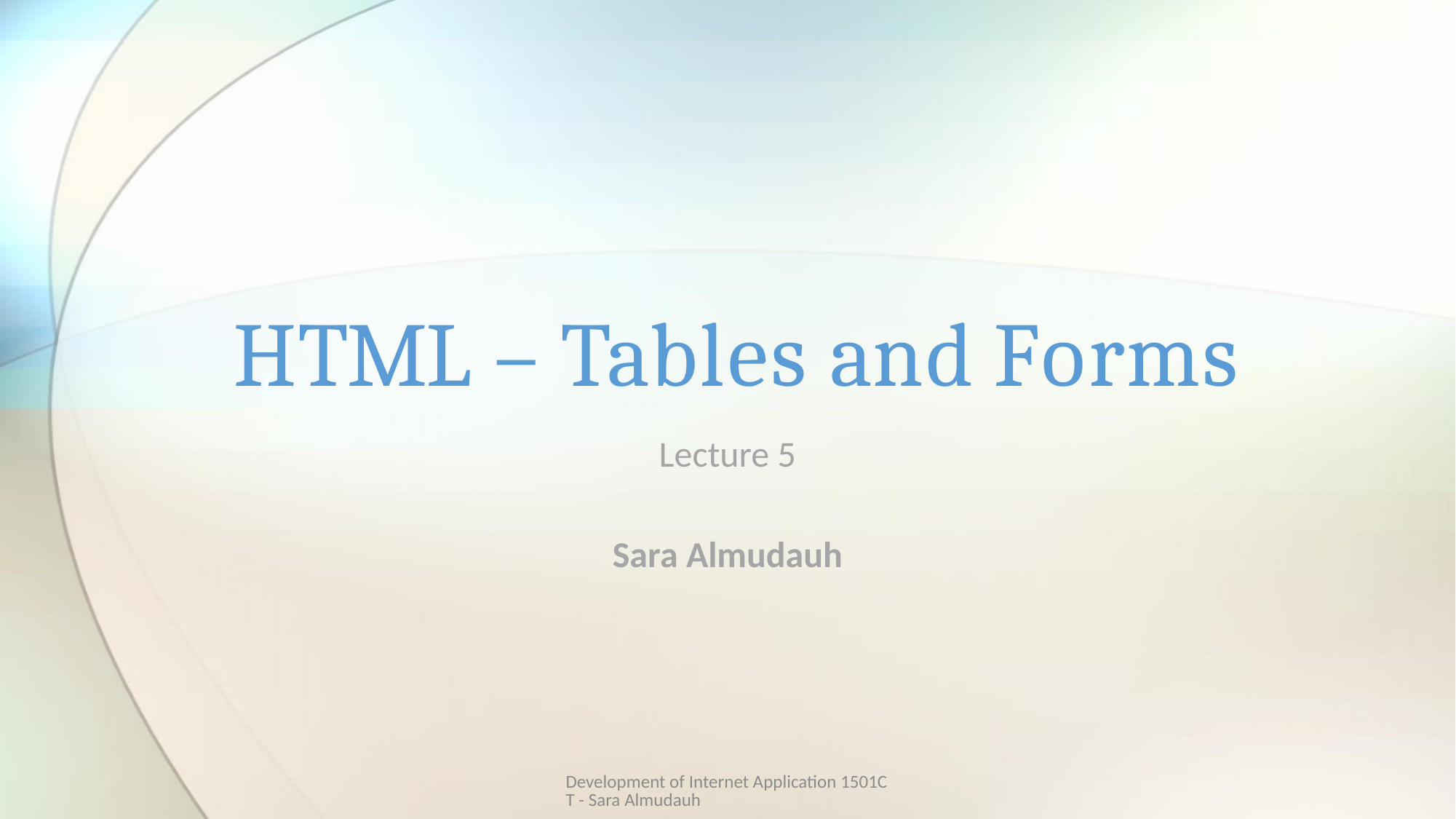

# HTML – Tables and Forms
Lecture 5

Sara Almudauh
Development of Internet Application 1501CT - Sara Almudauh